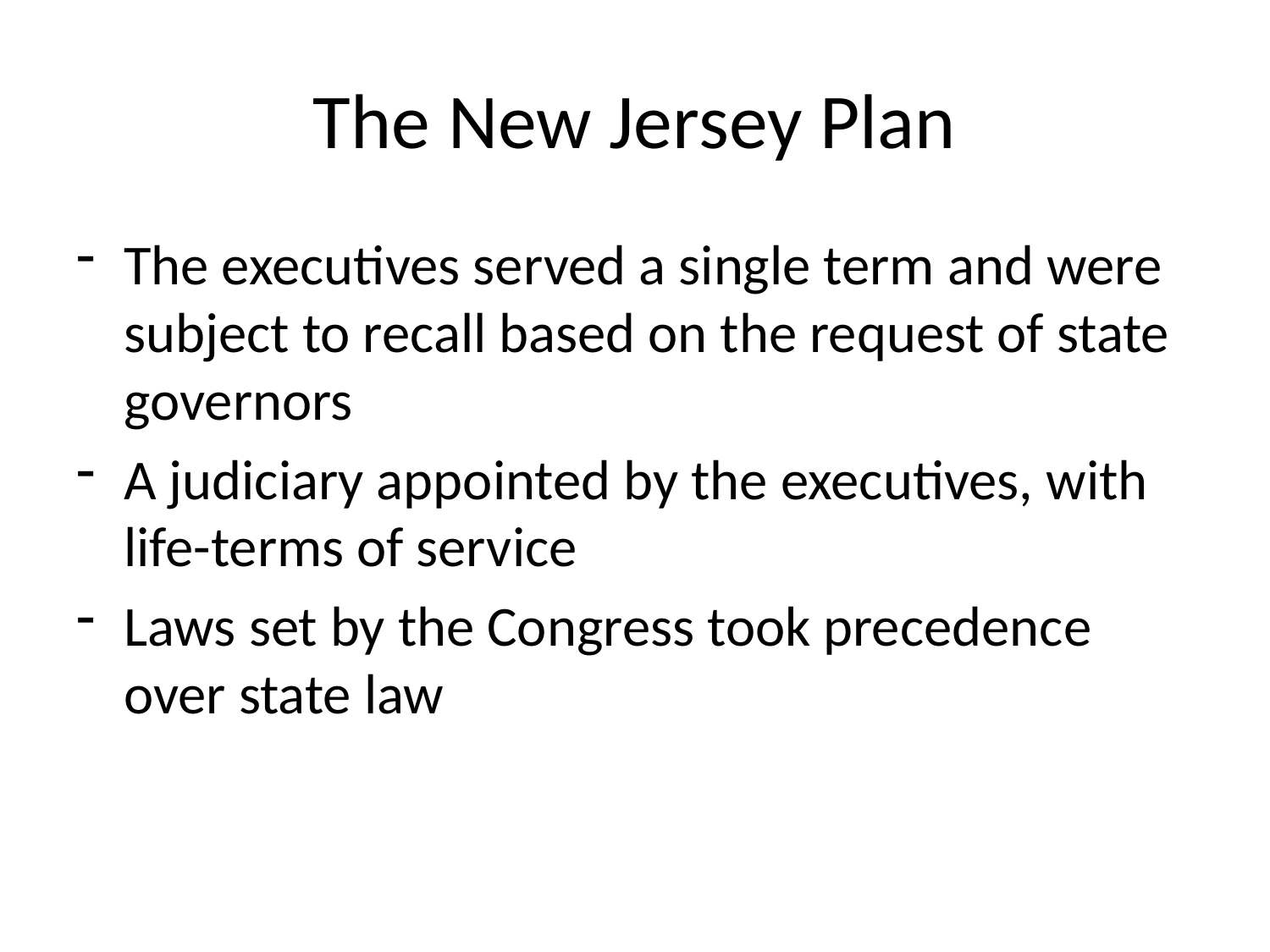

# The New Jersey Plan
The executives served a single term and were subject to recall based on the request of state governors
A judiciary appointed by the executives, with life-terms of service
Laws set by the Congress took precedence over state law